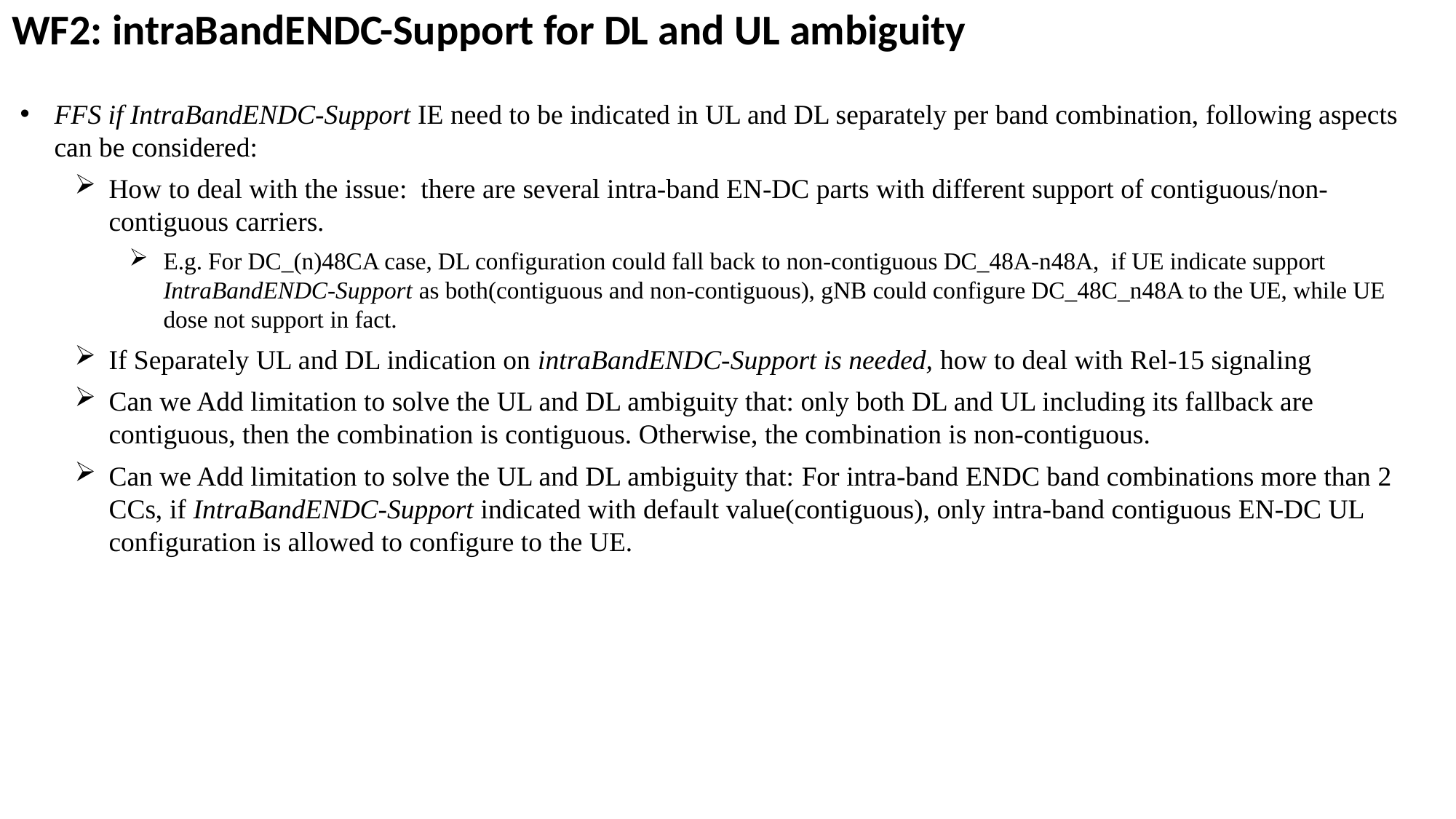

# WF2: intraBandENDC-Support for DL and UL ambiguity
FFS if IntraBandENDC-Support IE need to be indicated in UL and DL separately per band combination, following aspects can be considered:
How to deal with the issue:  there are several intra-band EN-DC parts with different support of contiguous/non-contiguous carriers.
E.g. For DC_(n)48CA case, DL configuration could fall back to non-contiguous DC_48A-n48A,  if UE indicate support IntraBandENDC-Support as both(contiguous and non-contiguous), gNB could configure DC_48C_n48A to the UE, while UE dose not support in fact.
If Separately UL and DL indication on intraBandENDC-Support is needed, how to deal with Rel-15 signaling
Can we Add limitation to solve the UL and DL ambiguity that: only both DL and UL including its fallback are contiguous, then the combination is contiguous. Otherwise, the combination is non-contiguous.
Can we Add limitation to solve the UL and DL ambiguity that: For intra-band ENDC band combinations more than 2 CCs, if IntraBandENDC-Support indicated with default value(contiguous), only intra-band contiguous EN-DC UL configuration is allowed to configure to the UE.